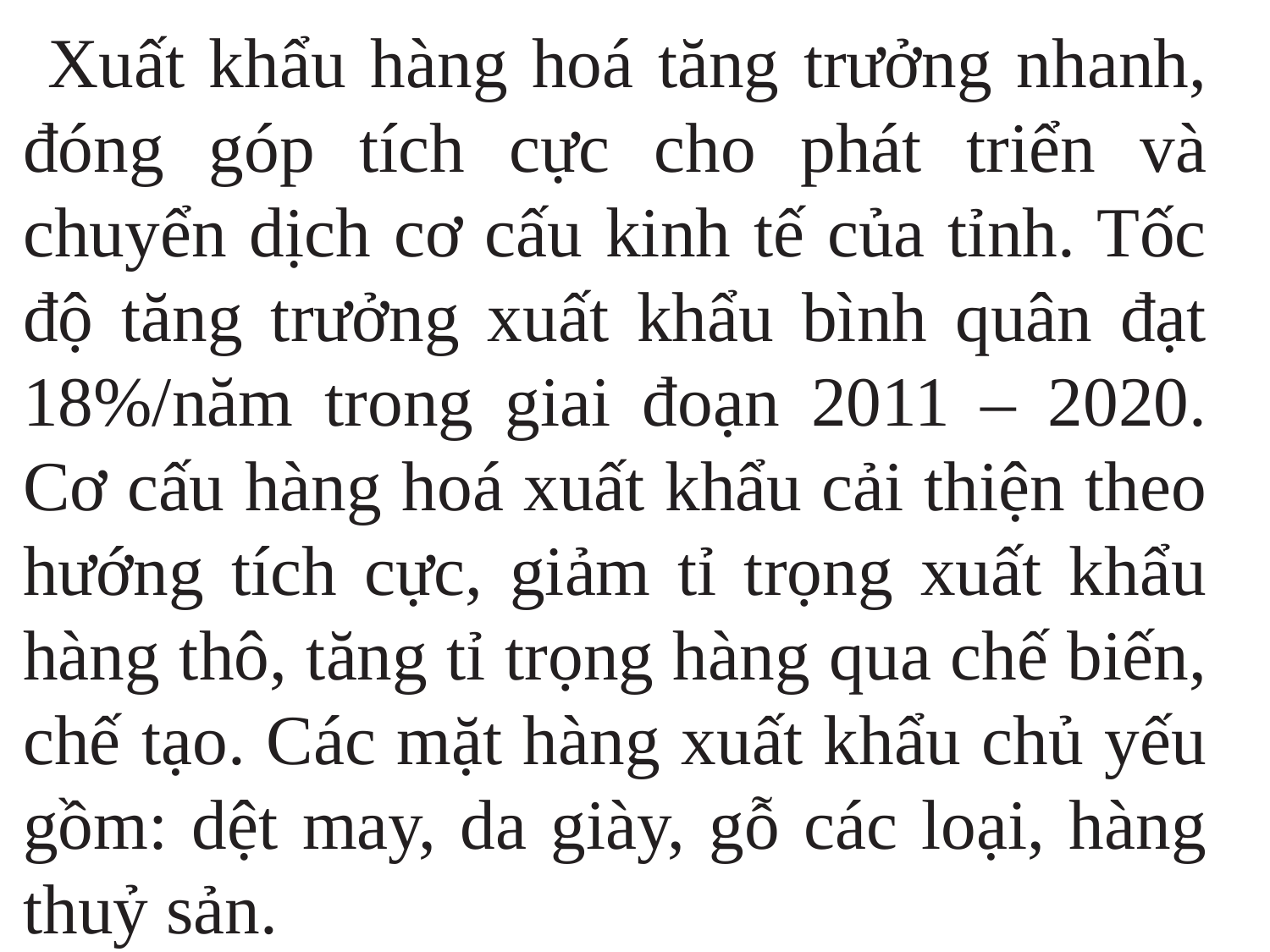

Xuất khẩu hàng hoá tăng trưởng nhanh, đóng góp tích cực cho phát triển và chuyển dịch cơ cấu kinh tế của tỉnh. Tốc độ tăng trưởng xuất khẩu bình quân đạt 18%/năm trong giai đoạn 2011 – 2020. Cơ cấu hàng hoá xuất khẩu cải thiện theo hướng tích cực, giảm tỉ trọng xuất khẩu hàng thô, tăng tỉ trọng hàng qua chế biến, chế tạo. Các mặt hàng xuất khẩu chủ yếu gồm: dệt may, da giày, gỗ các loại, hàng thuỷ sản.